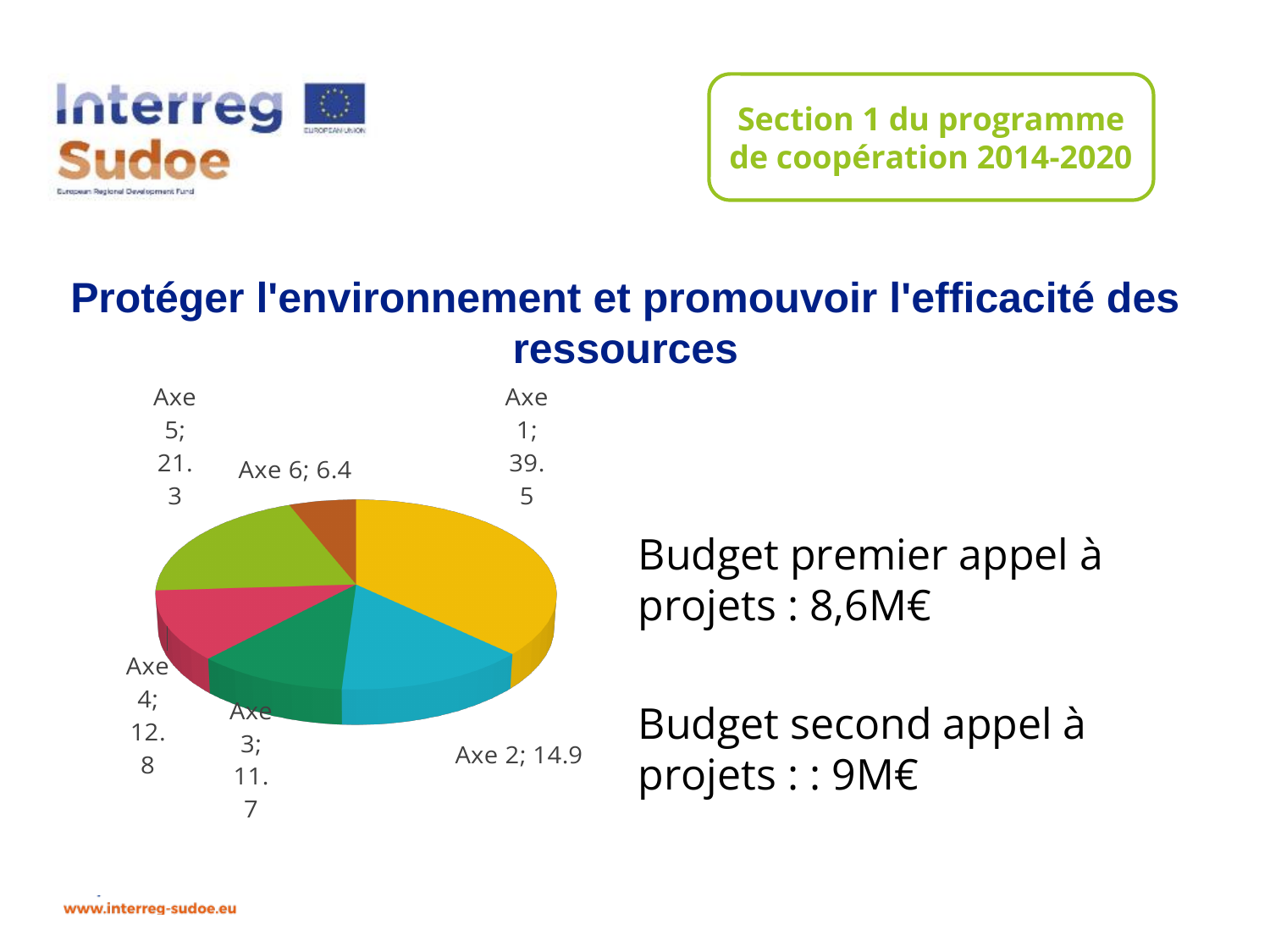

Section 1 du programme de coopération 2014-2020
Protéger l'environnement et promouvoir l'efficacité des ressources
Budget premier appel à projets : 8,6M€

Budget second appel à projets : : 9M€

[unsupported chart]